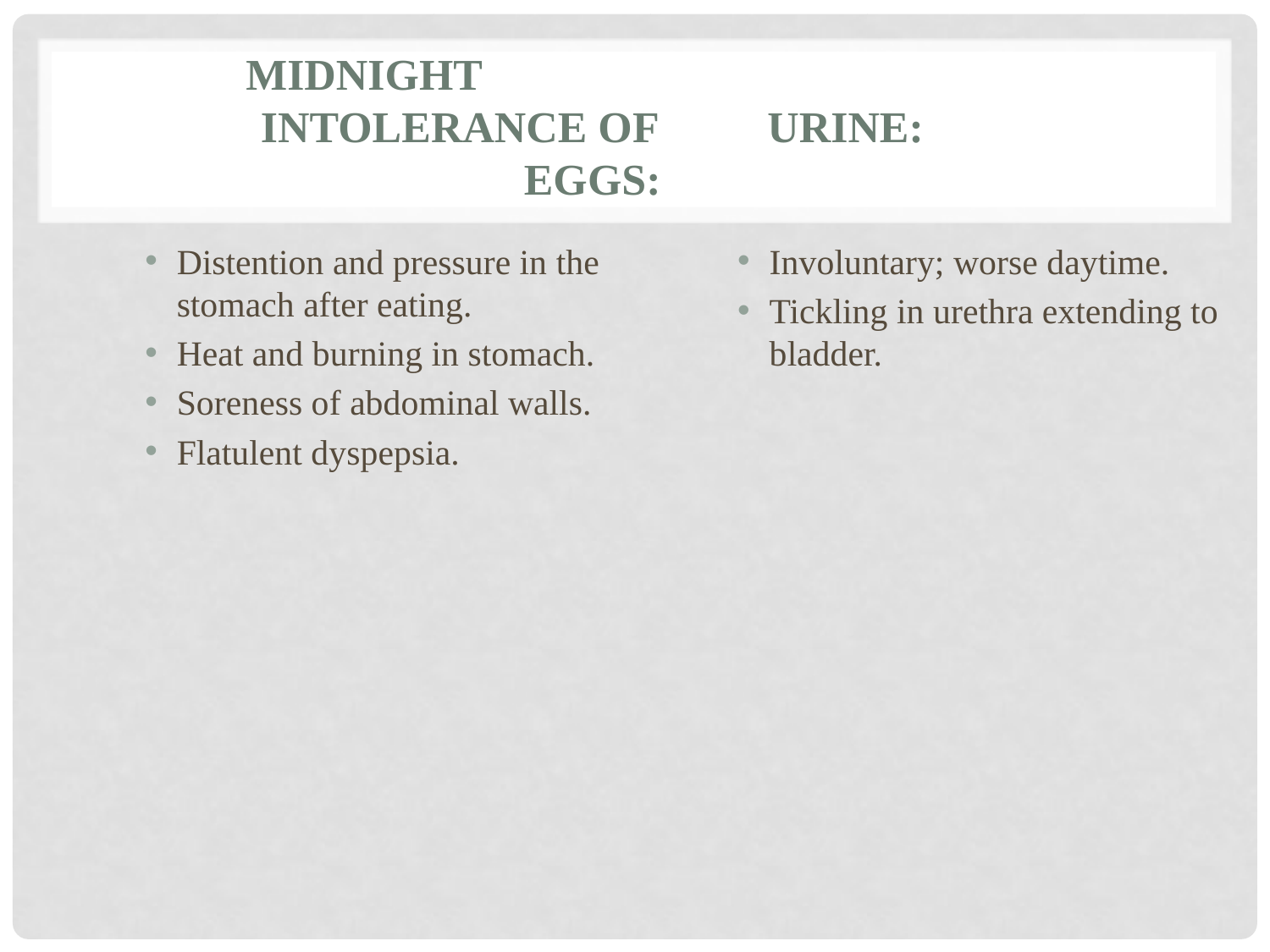

# MIDNIGHT INTOLERANCE OF          Urine: EGGS:
Distention and pressure in the stomach after eating.
Heat and burning in stomach.
Soreness of abdominal walls.
Flatulent dyspepsia.

Involuntary; worse daytime.
Tickling in urethra extending to bladder.